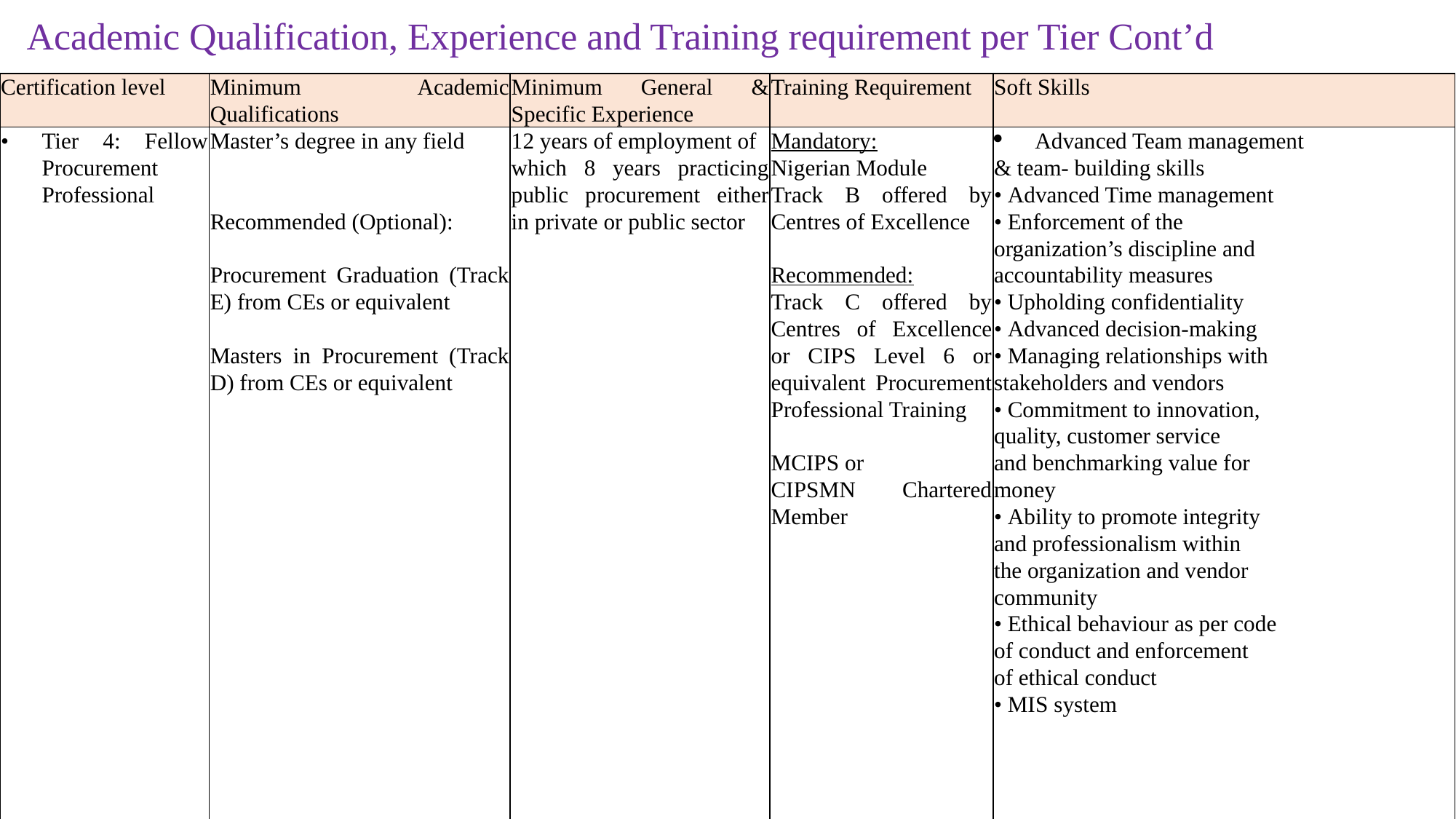

Academic Qualification, Experience and Training requirement per Tier Cont’d

| Certification level | Minimum Academic Qualifications | Minimum General & Specific Experience | Training Requirement | Soft Skills |
| --- | --- | --- | --- | --- |
| Tier 4: Fellow Procurement Professional | Master’s degree in any field     Recommended (Optional):   Procurement Graduation (Track E) from CEs or equivalent   Masters in Procurement (Track D) from CEs or equivalent | 12 years of employment of which 8 years practicing public procurement either in private or public sector | Mandatory: Nigerian Module Track B offered by Centres of Excellence   Recommended: Track C offered by Centres of Excellence or CIPS Level 6 or equivalent Procurement Professional Training   MCIPS or CIPSMN Chartered Member | Advanced Team management & team- building skills • Advanced Time management • Enforcement of the organization’s discipline and accountability measures • Upholding confidentiality • Advanced decision-making • Managing relationships with stakeholders and vendors • Commitment to innovation, quality, customer service and benchmarking value for money • Ability to promote integrity and professionalism within the organization and vendor community • Ethical behaviour as per code of conduct and enforcement of ethical conduct • MIS system |